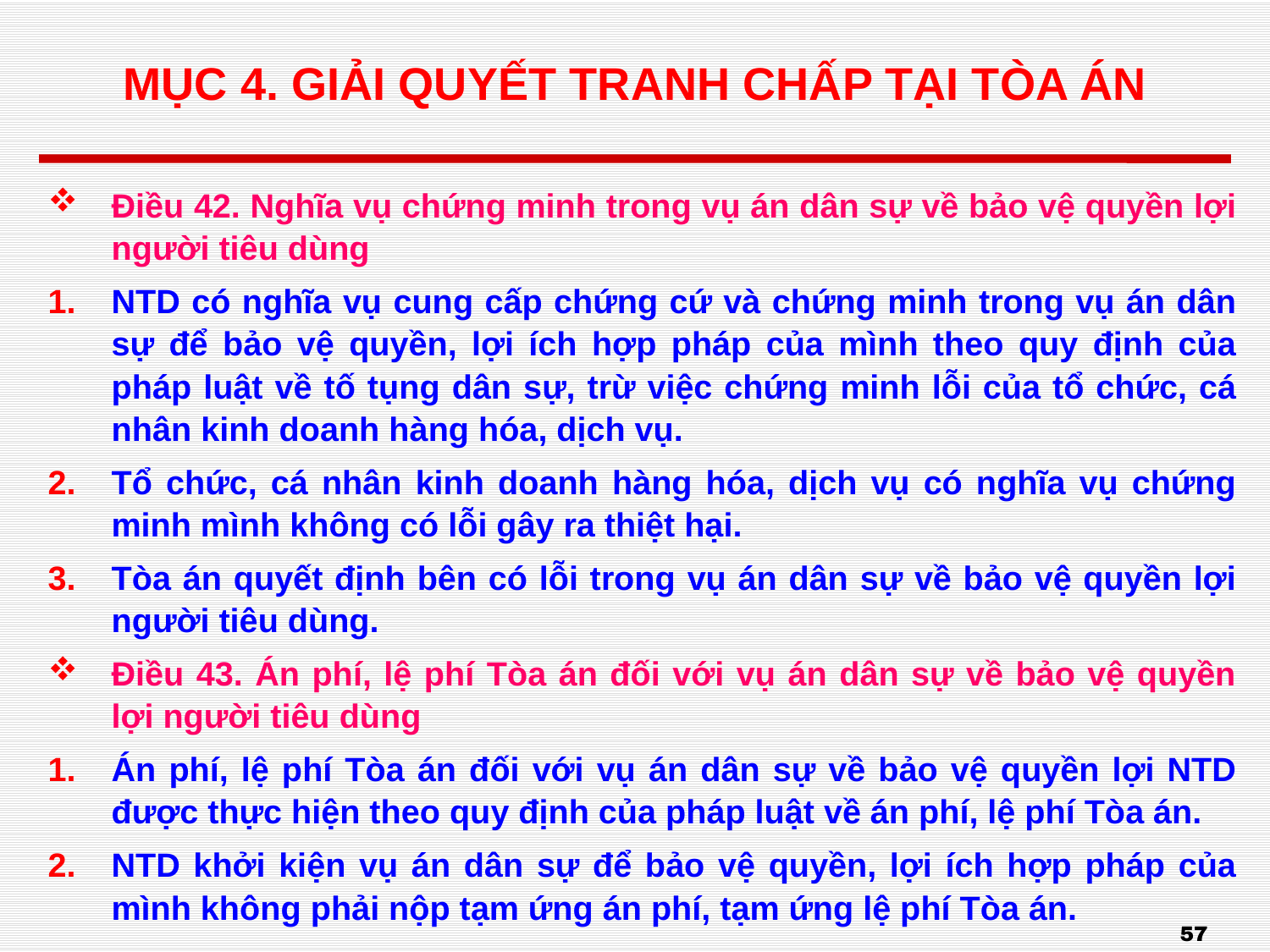

# MỤC 4. GIẢI QUYẾT TRANH CHẤP TẠI TÒA ÁN
Điều 42. Nghĩa vụ chứng minh trong vụ án dân sự về bảo vệ quyền lợi người tiêu dùng
NTD có nghĩa vụ cung cấp chứng cứ và chứng minh trong vụ án dân sự để bảo vệ quyền, lợi ích hợp pháp của mình theo quy định của pháp luật về tố tụng dân sự, trừ việc chứng minh lỗi của tổ chức, cá nhân kinh doanh hàng hóa, dịch vụ.
Tổ chức, cá nhân kinh doanh hàng hóa, dịch vụ có nghĩa vụ chứng minh mình không có lỗi gây ra thiệt hại.
Tòa án quyết định bên có lỗi trong vụ án dân sự về bảo vệ quyền lợi người tiêu dùng.
Điều 43. Án phí, lệ phí Tòa án đối với vụ án dân sự về bảo vệ quyền lợi người tiêu dùng
Án phí, lệ phí Tòa án đối với vụ án dân sự về bảo vệ quyền lợi NTD được thực hiện theo quy định của pháp luật về án phí, lệ phí Tòa án.
NTD khởi kiện vụ án dân sự để bảo vệ quyền, lợi ích hợp pháp của mình không phải nộp tạm ứng án phí, tạm ứng lệ phí Tòa án.